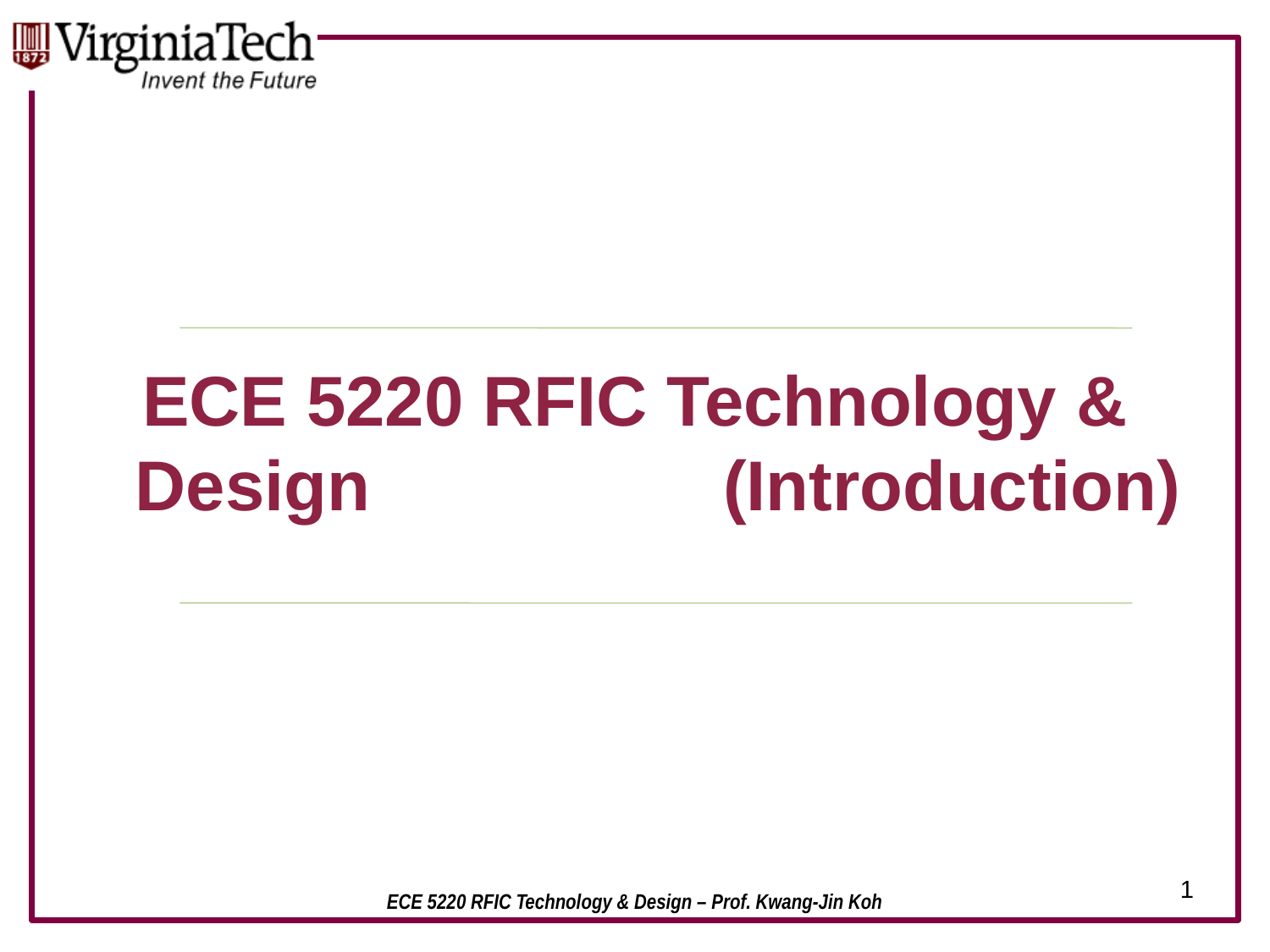

ECE 5220 RFIC Technology & Design                  (Introduction)

1